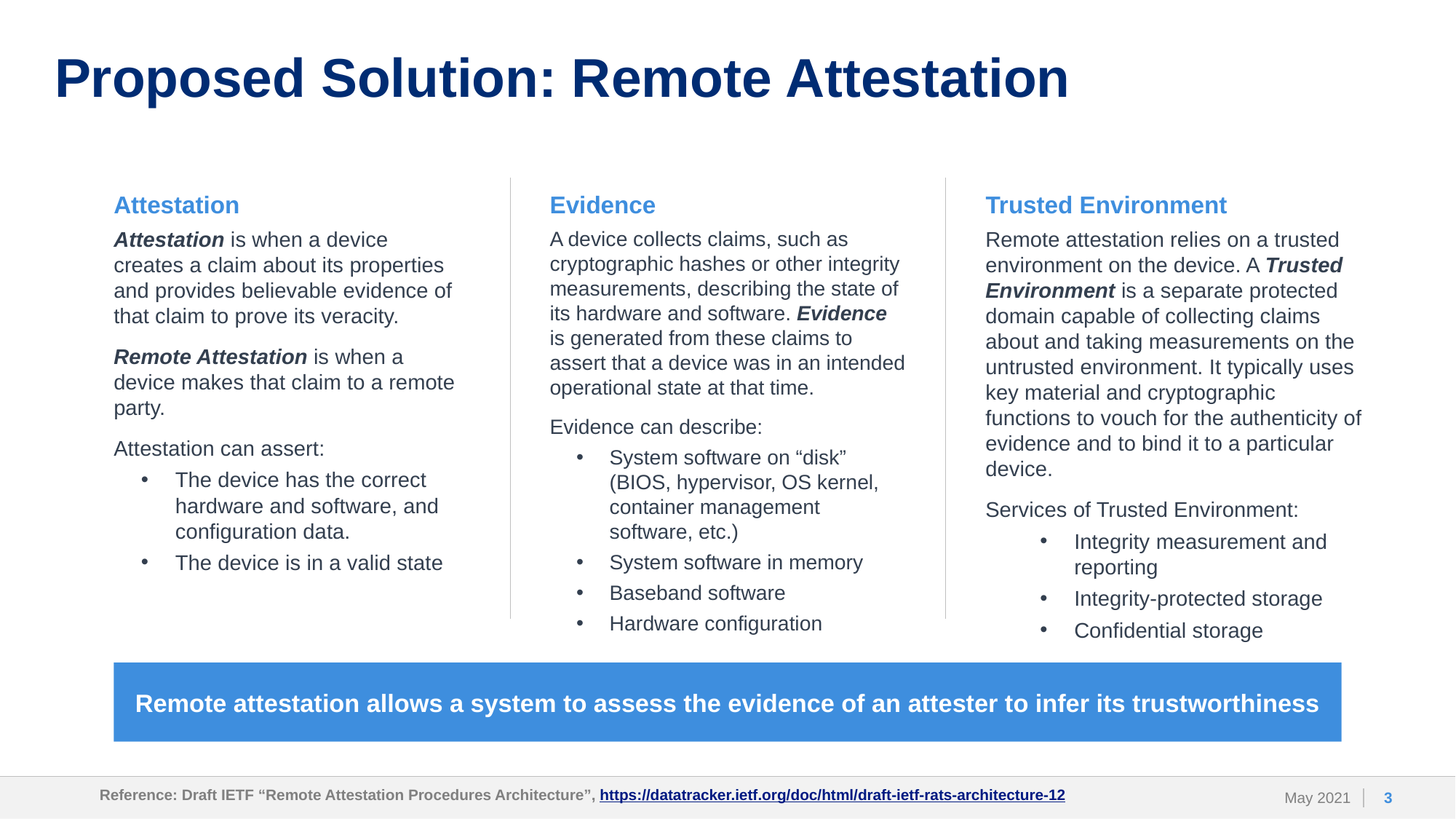

# Proposed Solution: Remote Attestation
Attestation
Evidence
Trusted Environment
A device collects claims, such as cryptographic hashes or other integrity measurements, describing the state of its hardware and software. Evidence is generated from these claims to assert that a device was in an intended operational state at that time.
Evidence can describe:
System software on “disk” (BIOS, hypervisor, OS kernel, container management software, etc.)
System software in memory
Baseband software
Hardware configuration
Attestation is when a device creates a claim about its properties and provides believable evidence of that claim to prove its veracity.
Remote Attestation is when a device makes that claim to a remote party.
Attestation can assert:
The device has the correct hardware and software, and configuration data.
The device is in a valid state
Remote attestation relies on a trusted environment on the device. A Trusted Environment is a separate protected domain capable of collecting claims about and taking measurements on the untrusted environment. It typically uses key material and cryptographic functions to vouch for the authenticity of evidence and to bind it to a particular device.
Services of Trusted Environment:
Integrity measurement and reporting
Integrity-protected storage
Confidential storage

Remote attestation allows a system to assess the evidence of an attester to infer its trustworthiness
3
Reference: Draft IETF “Remote Attestation Procedures Architecture”, https://datatracker.ietf.org/doc/html/draft-ietf-rats-architecture-12
May 2021